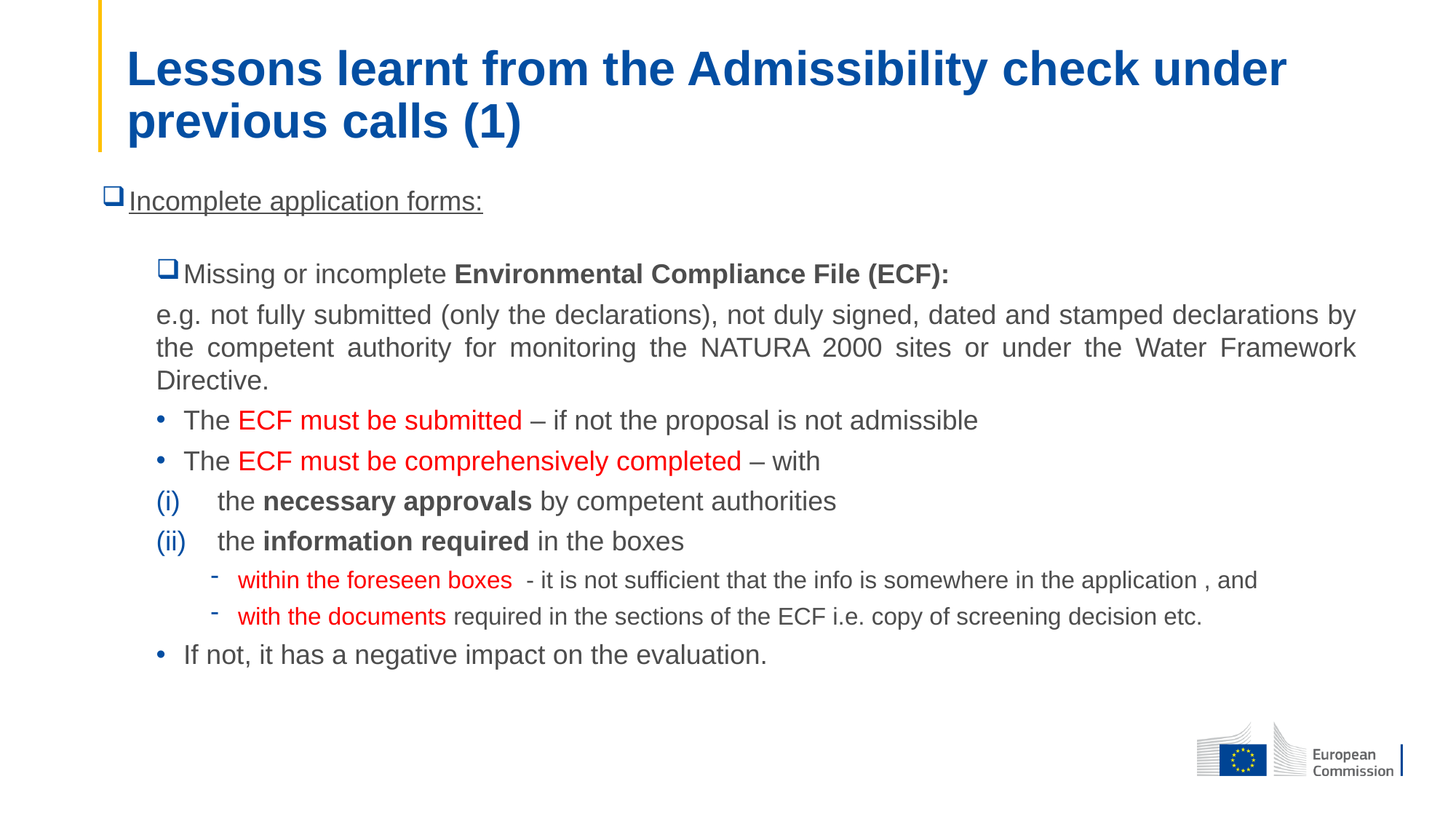

# Lessons learnt from the Admissibility check under previous calls (1)
Incomplete application forms:

Missing or incomplete Environmental Compliance File (ECF):
e.g. not fully submitted (only the declarations), not duly signed, dated and stamped declarations by the competent authority for monitoring the NATURA 2000 sites or under the Water Framework Directive.
The ECF must be submitted – if not the proposal is not admissible
The ECF must be comprehensively completed – with
the necessary approvals by competent authorities
the information required in the boxes
within the foreseen boxes  - it is not sufficient that the info is somewhere in the application , and
with the documents required in the sections of the ECF i.e. copy of screening decision etc.
If not, it has a negative impact on the evaluation.